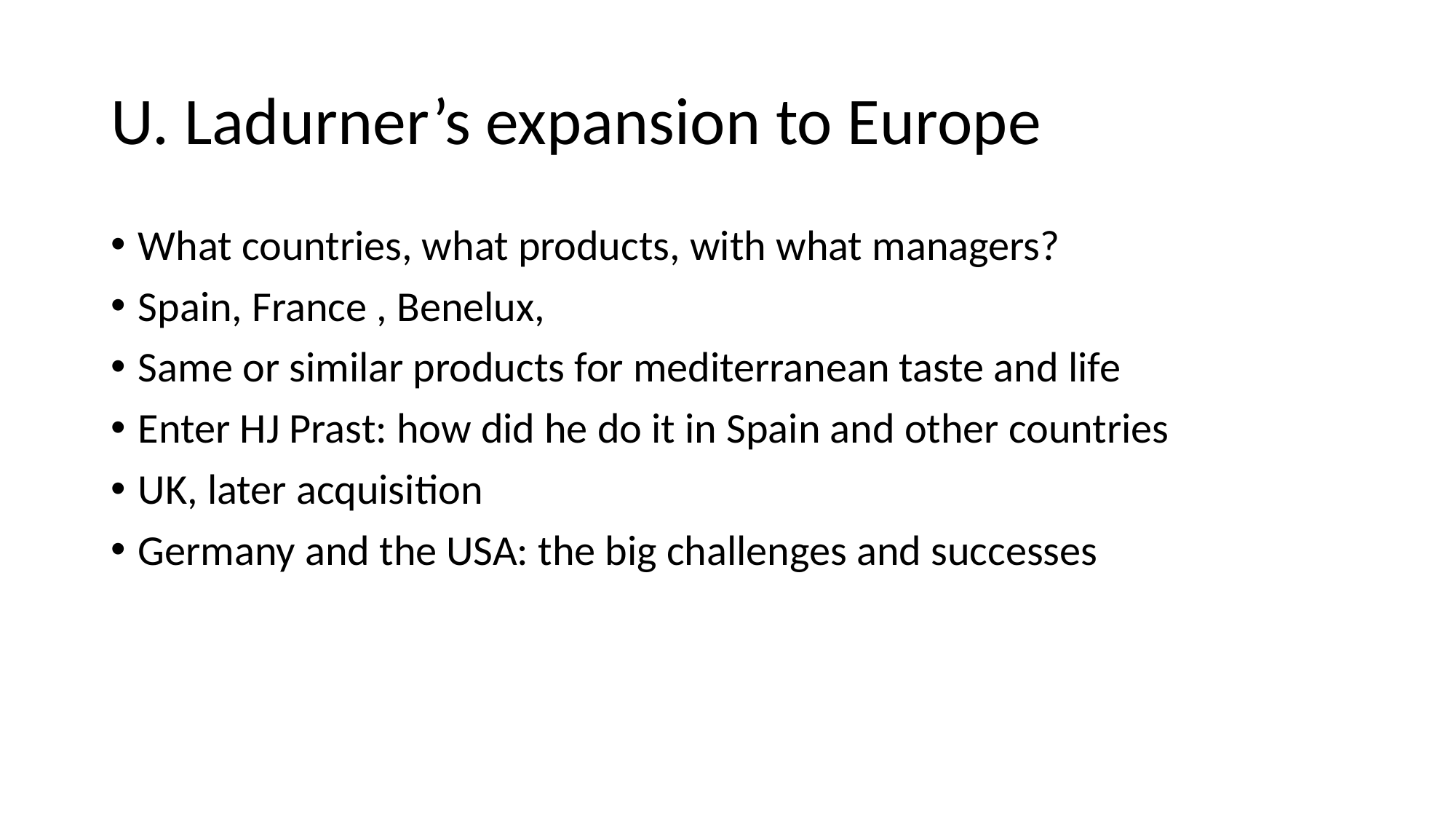

# U. Ladurner’s expansion to Europe
What countries, what products, with what managers?
Spain, France , Benelux,
Same or similar products for mediterranean taste and life
Enter HJ Prast: how did he do it in Spain and other countries
UK, later acquisition
Germany and the USA: the big challenges and successes